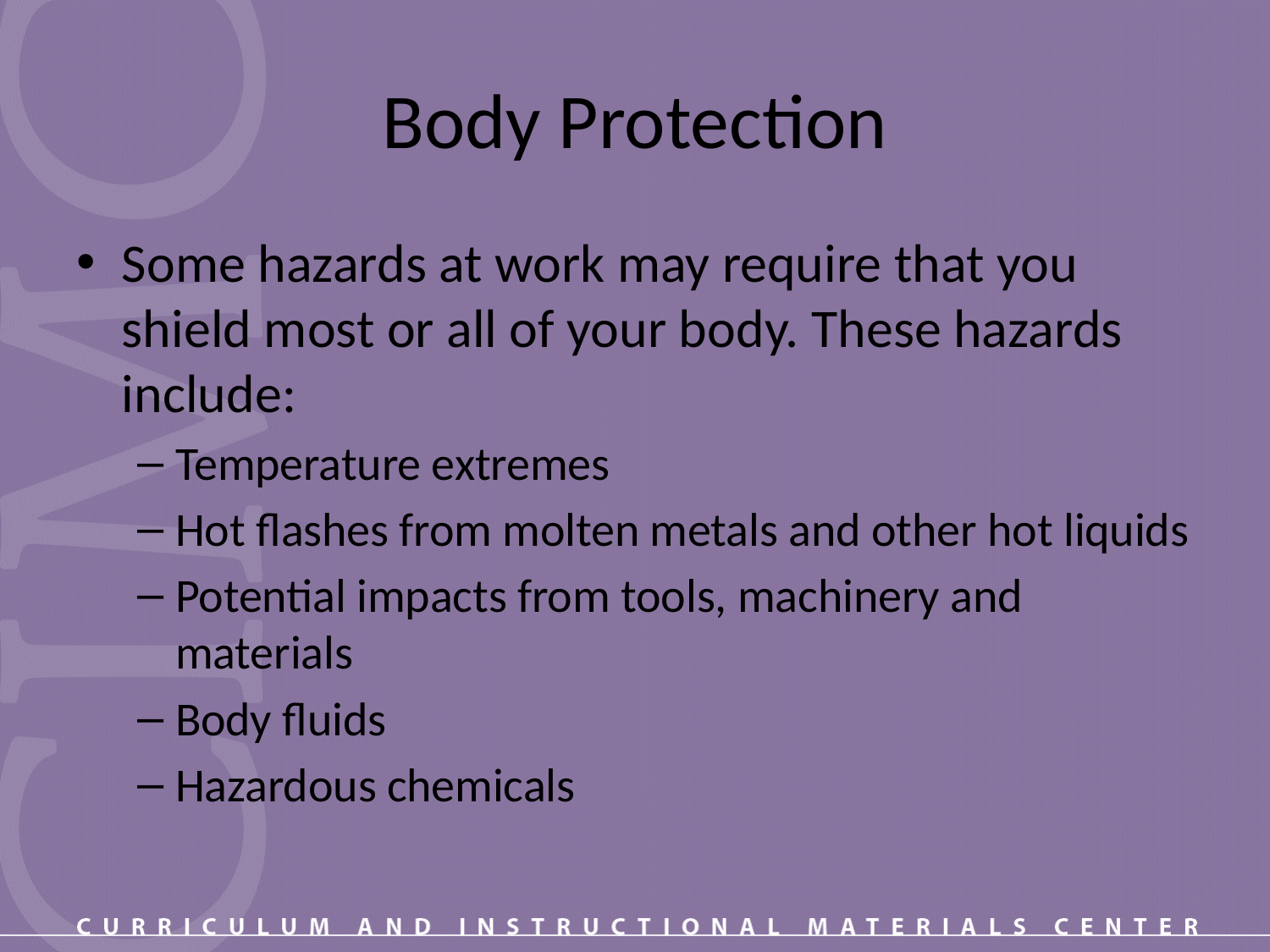

# Body Protection
Some hazards at work may require that you shield most or all of your body. These hazards include:
Temperature extremes
Hot flashes from molten metals and other hot liquids
Potential impacts from tools, machinery and materials
Body fluids
Hazardous chemicals